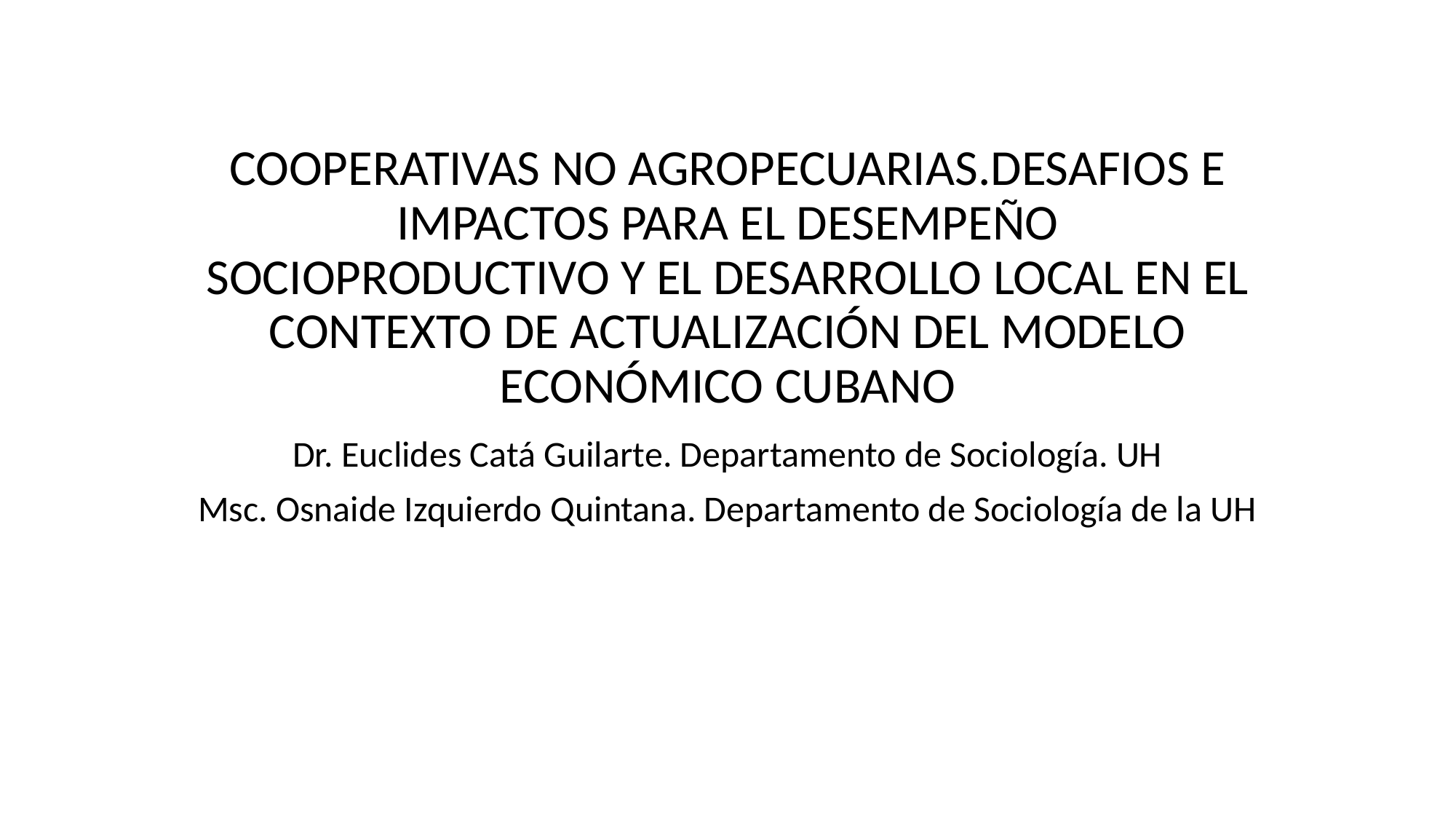

# COOPERATIVAS NO AGROPECUARIAS.DESAFIOS E IMPACTOS PARA EL DESEMPEÑO SOCIOPRODUCTIVO Y EL DESARROLLO LOCAL EN EL CONTEXTO DE ACTUALIZACIÓN DEL MODELO ECONÓMICO CUBANO
Dr. Euclides Catá Guilarte. Departamento de Sociología. UH
Msc. Osnaide Izquierdo Quintana. Departamento de Sociología de la UH